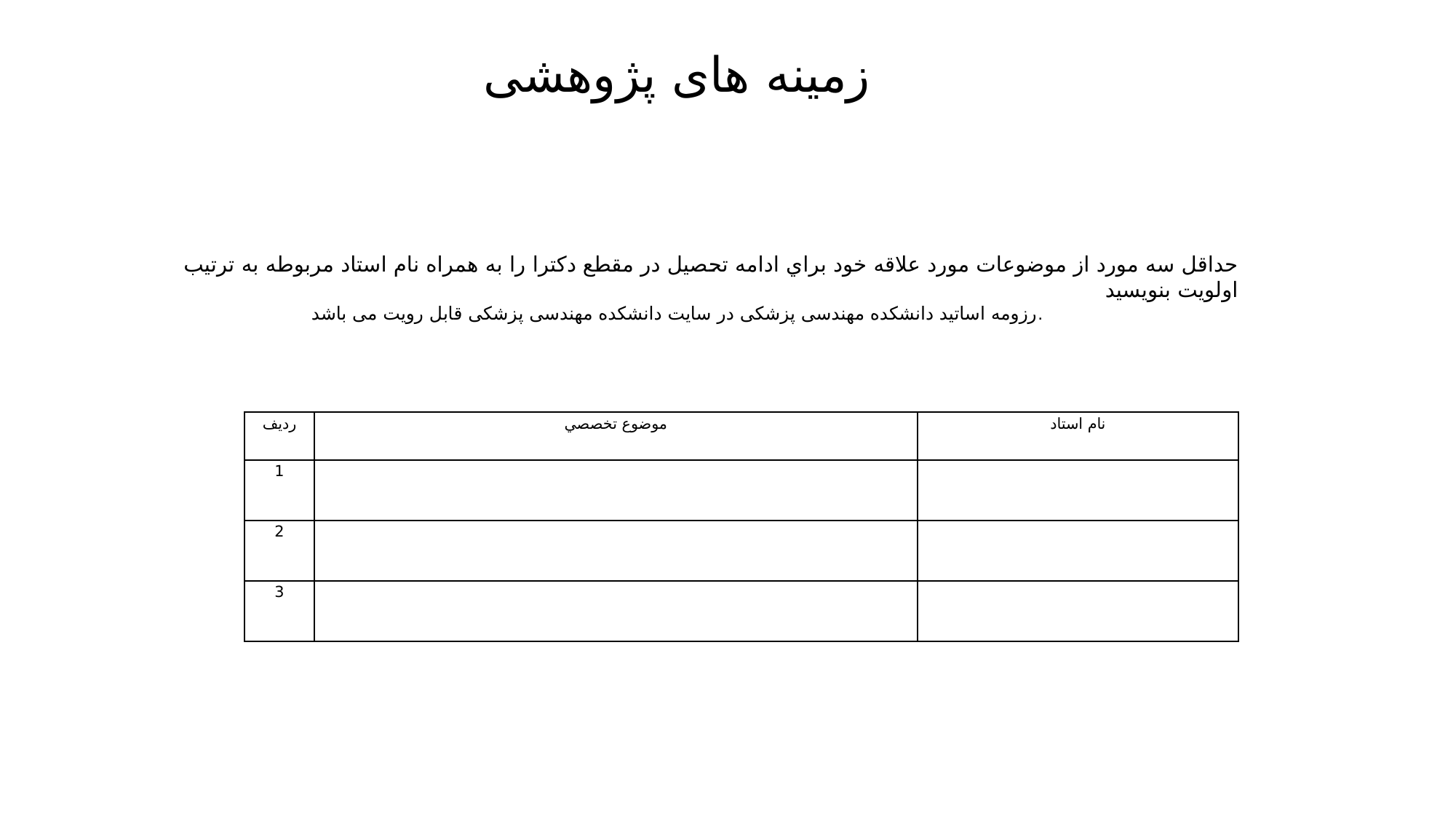

زمینه های پژوهشی

حداقل سه مورد از موضوعات مورد علاقه خود براي ادامه تحصيل در مقطع دكترا را به همراه نام استاد مربوطه به ترتيب اولويت بنويسيد
رزومه اساتید دانشکده مهندسی پزشکی در سایت دانشکده مهندسی پزشکی قابل رویت می باشد.

| رديف | موضوع تخصصي | نام استاد |
| --- | --- | --- |
| 1 |  |  |
| 2 |  |  |
| 3 |  |  |